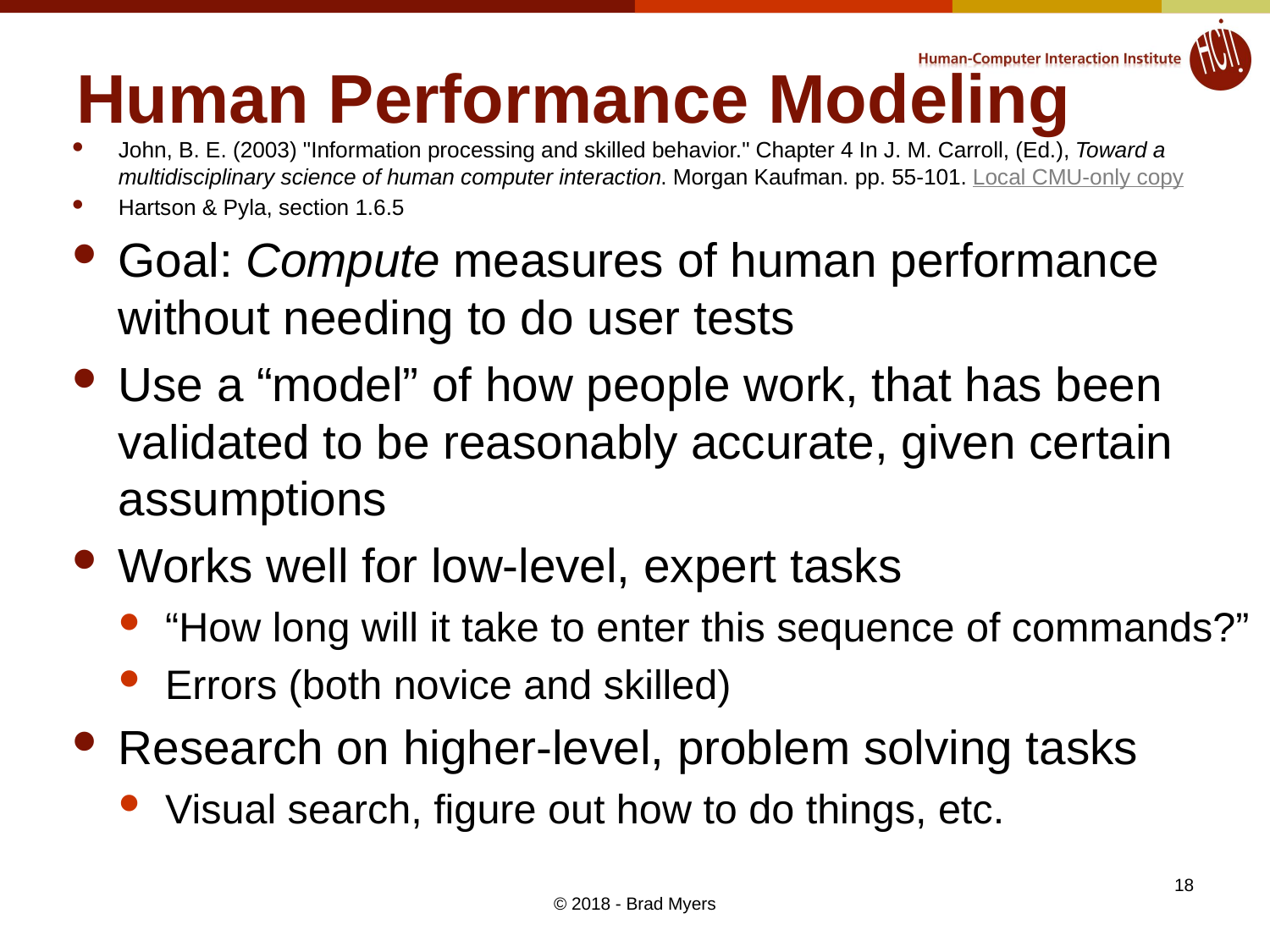

# Human Performance Modeling
John, B. E. (2003) "Information processing and skilled behavior." Chapter 4 In J. M. Carroll, (Ed.), Toward a multidisciplinary science of human computer interaction. Morgan Kaufman. pp. 55-101. Local CMU-only copy
Hartson & Pyla, section 1.6.5
Goal: Compute measures of human performance without needing to do user tests
Use a “model” of how people work, that has been validated to be reasonably accurate, given certain assumptions
Works well for low-level, expert tasks
“How long will it take to enter this sequence of commands?”
Errors (both novice and skilled)
Research on higher-level, problem solving tasks
Visual search, figure out how to do things, etc.
18
© 2018 - Brad Myers